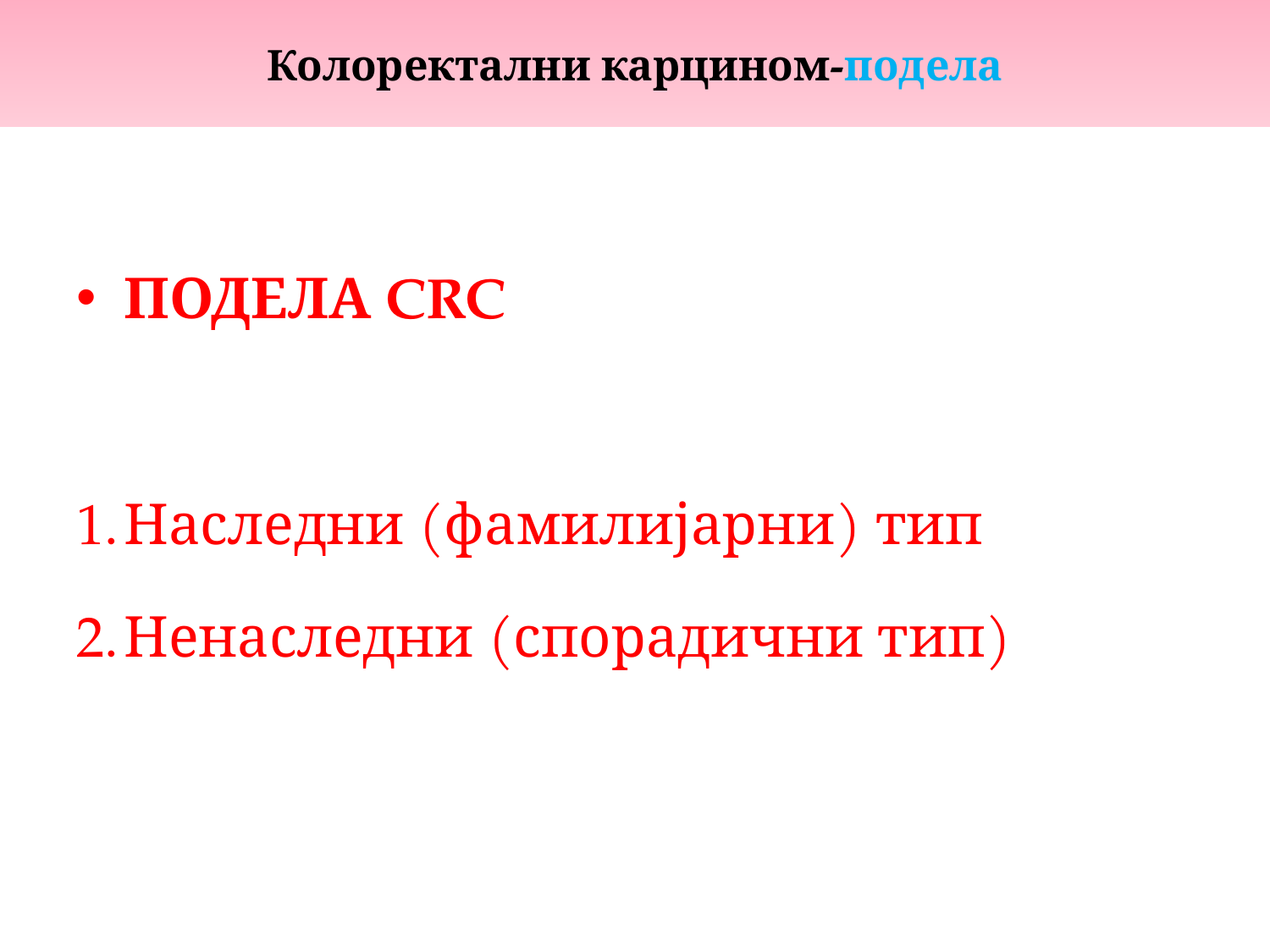

# Колоректални карцином-подела
ПОДЕЛА CRC

Наследни (фамилијарни) тип
Ненаследни (спорадични тип)